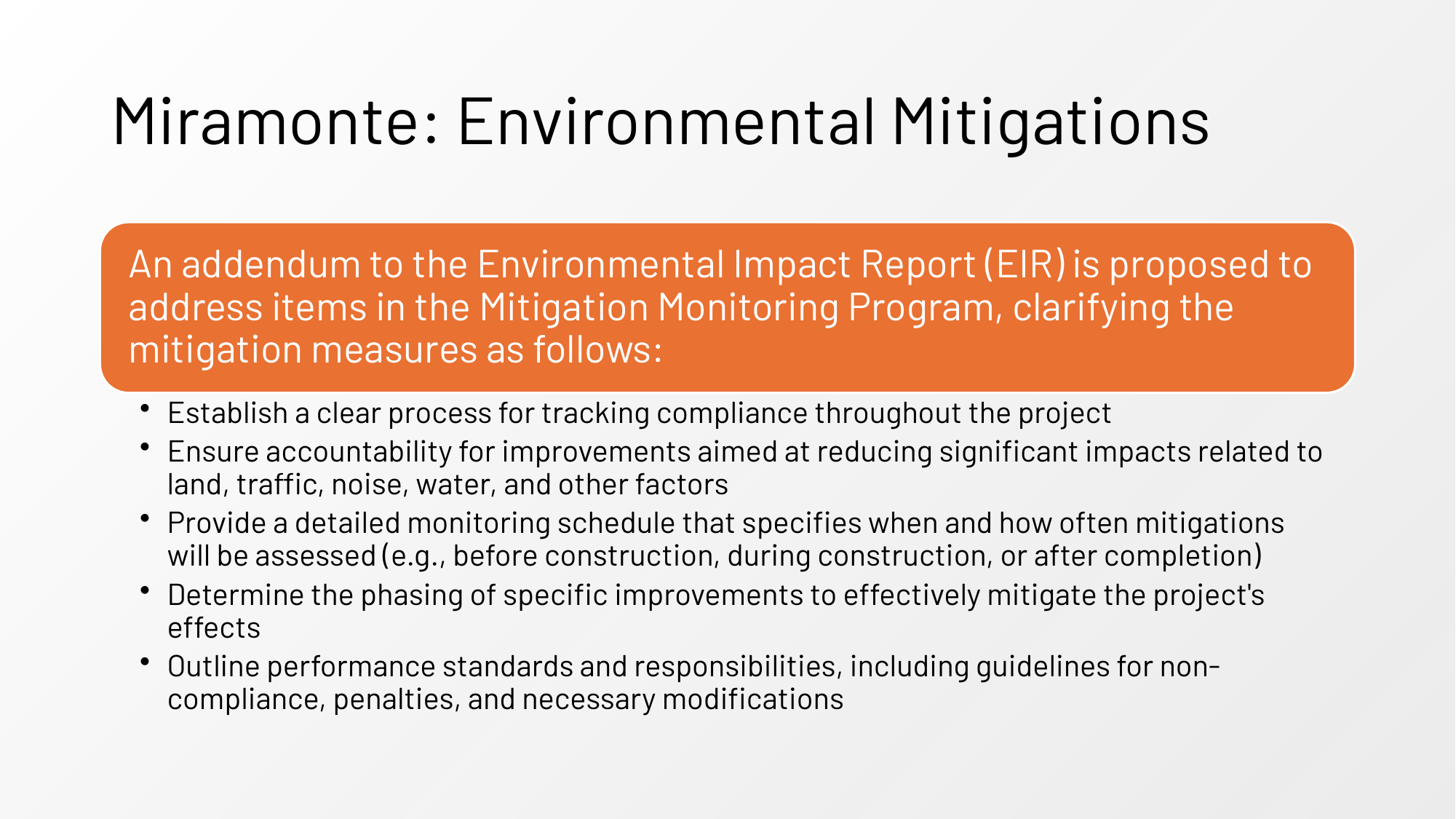

Miramonte: Environmental Mitigations
An addendum to the Environmental Impact Report (EIR) is proposed to address items in the Mitigation Monitoring Program, clarifying the mitigation measures as follows:
Establish a clear process for tracking compliance throughout the project
Ensure accountability for improvements aimed at reducing significant impacts related to land, traffic, noise, water, and other factors
Provide a detailed monitoring schedule that specifies when and how often mitigations will be assessed (e.g., before construction, during construction, or after completion)
Determine the phasing of specific improvements to effectively mitigate the project's effects
Outline performance standards and responsibilities, including guidelines for non-compliance, penalties, and necessary modifications